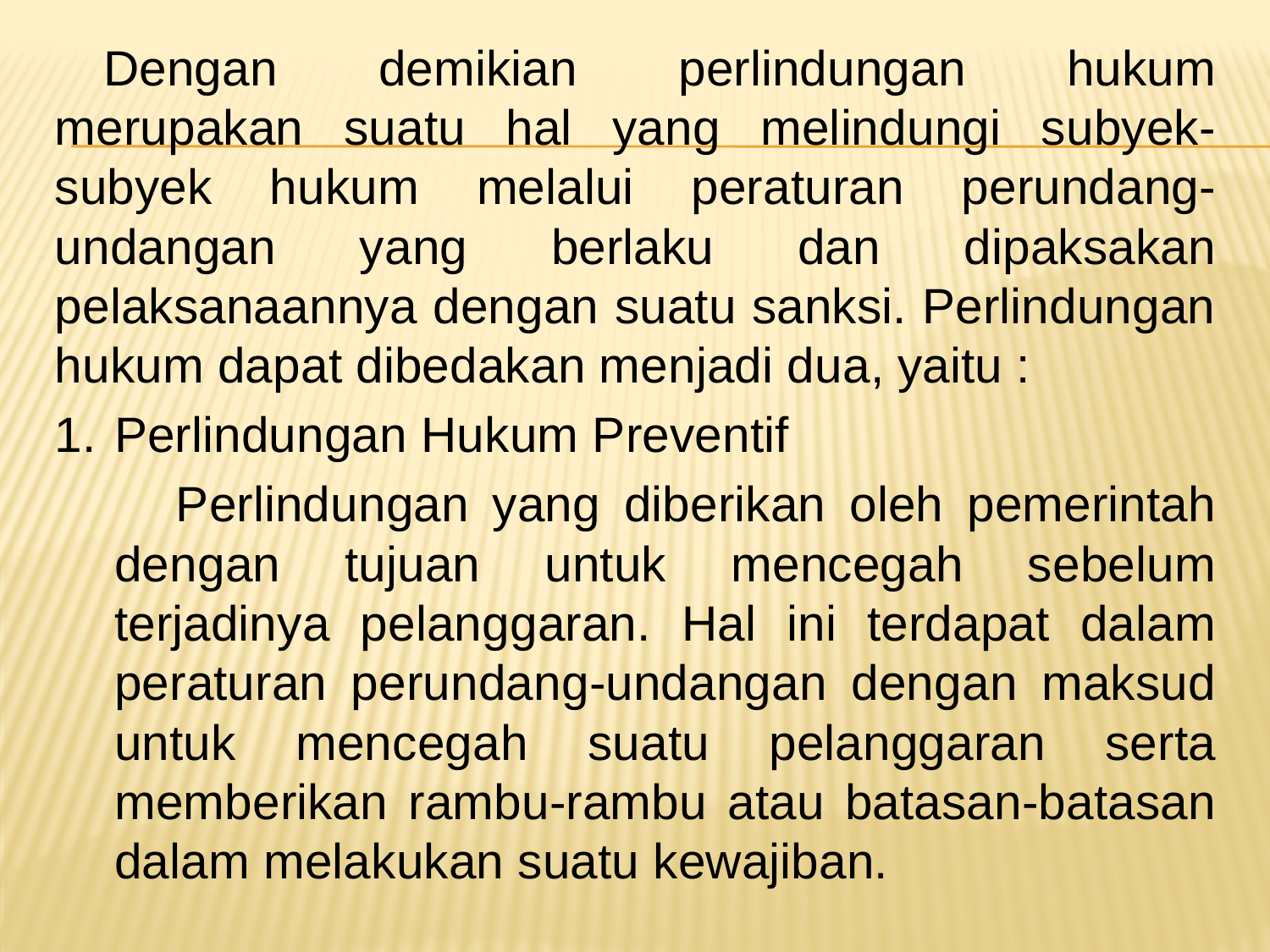

Dengan demikian perlindungan hukum merupakan suatu hal yang melindungi subyek-subyek hukum melalui peraturan perundang-undangan yang berlaku dan dipaksakan pelaksanaannya dengan suatu sanksi. Perlindungan hukum dapat dibedakan menjadi dua, yaitu :
1.	Perlindungan Hukum Preventif
Perlindungan yang diberikan oleh pemerintah dengan tujuan untuk mencegah sebelum terjadinya pelanggaran. Hal ini terdapat dalam peraturan perundang-undangan dengan maksud untuk mencegah suatu pelanggaran serta memberikan rambu-rambu atau batasan-batasan dalam melakukan suatu kewajiban.